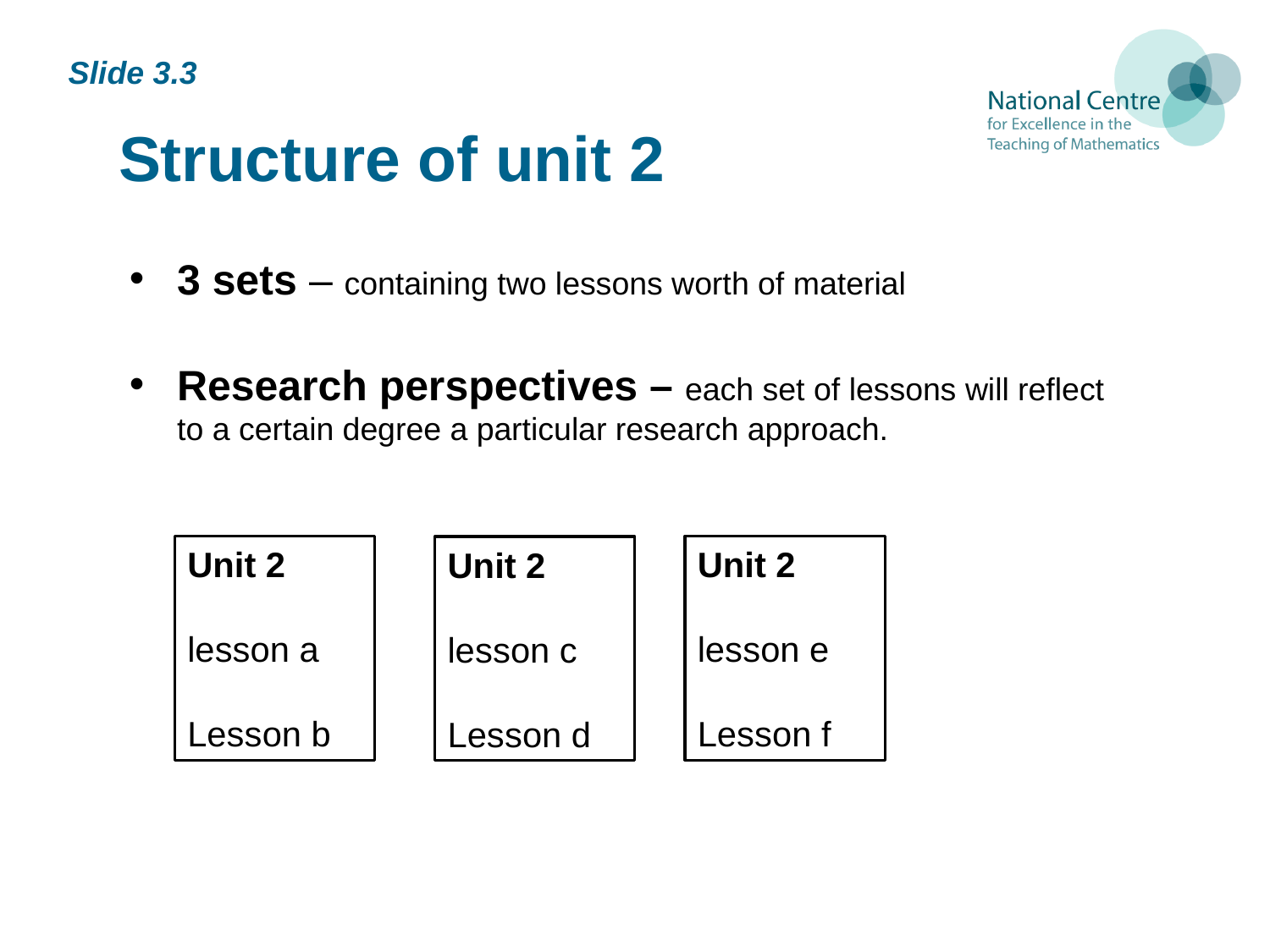

# Structure of unit 2
Slide 3.3
3 sets – containing two lessons worth of material

Research perspectives – each set of lessons will reflect to a certain degree a particular research approach.
Unit 2

lesson a

Lesson b
Unit 2

lesson e

Lesson f
Unit 2

lesson c

Lesson d